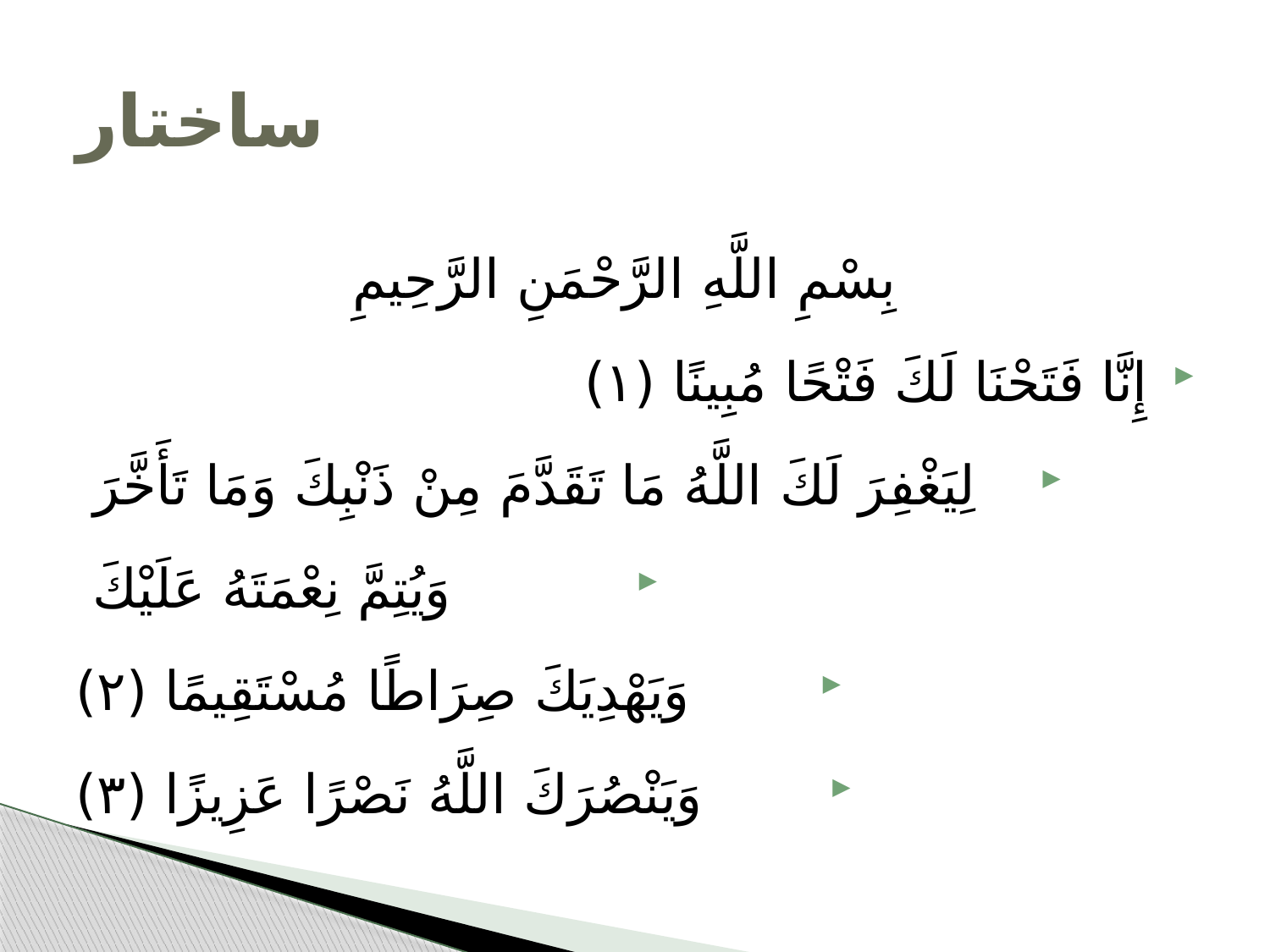

# ساختار
بِسْمِ اللَّهِ الرَّحْمَنِ الرَّحِيمِ
إِنَّا فَتَحْنَا لَكَ فَتْحًا مُبِينًا (١)
لِيَغْفِرَ لَكَ اللَّهُ مَا تَقَدَّمَ مِنْ ذَنْبِكَ وَمَا تَأَخَّرَ
وَيُتِمَّ نِعْمَتَهُ عَلَيْكَ
وَيَهْدِيَكَ صِرَاطًا مُسْتَقِيمًا (٢)
وَيَنْصُرَكَ اللَّهُ نَصْرًا عَزِيزًا (٣)